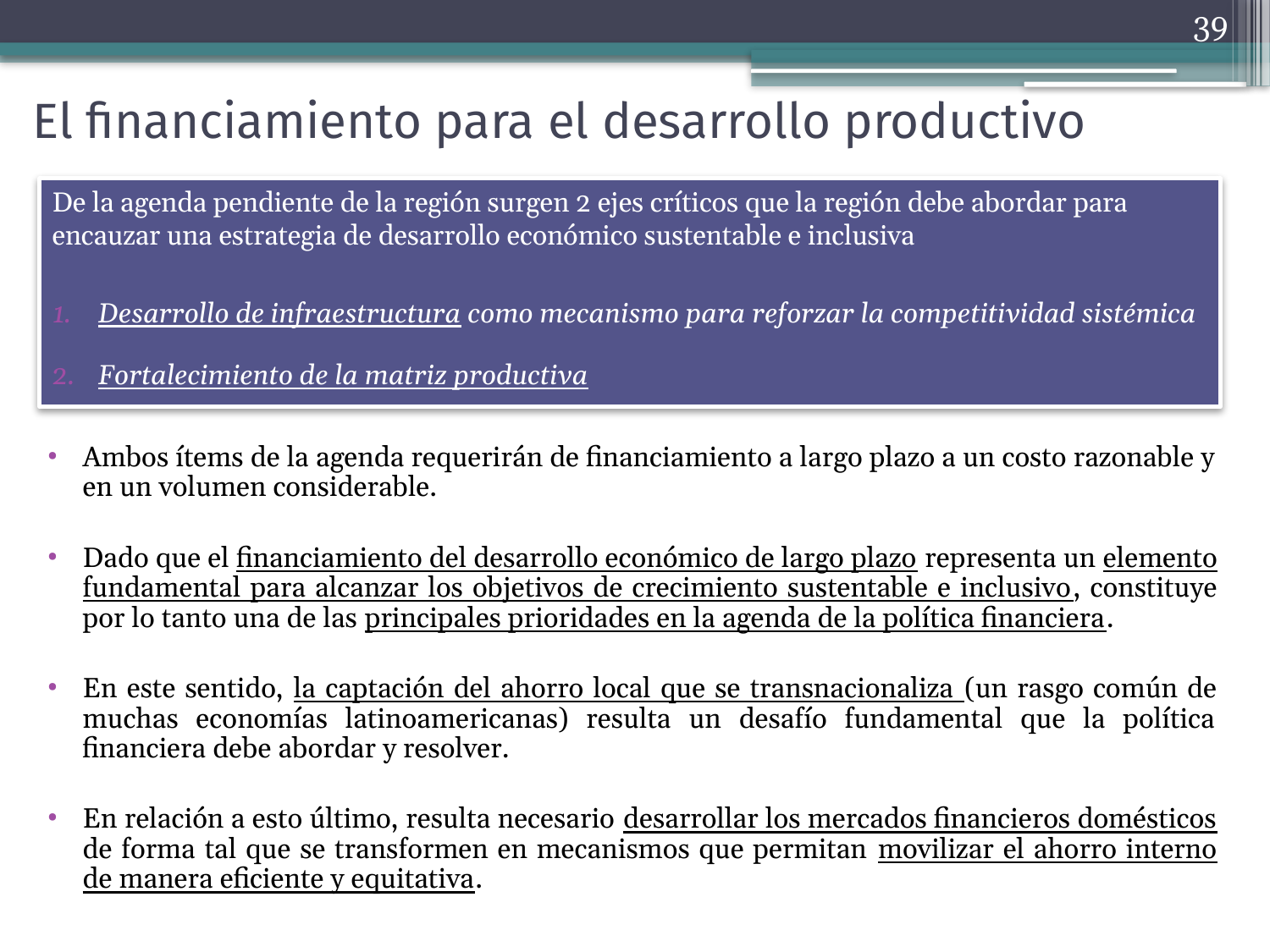

39
# El financiamiento para el desarrollo productivo
De la agenda pendiente de la región surgen 2 ejes críticos que la región debe abordar para encauzar una estrategia de desarrollo económico sustentable e inclusiva

Desarrollo de infraestructura como mecanismo para reforzar la competitividad sistémica

Fortalecimiento de la matriz productiva
Ambos ítems de la agenda requerirán de financiamiento a largo plazo a un costo razonable y en un volumen considerable.

Dado que el financiamiento del desarrollo económico de largo plazo representa un elemento fundamental para alcanzar los objetivos de crecimiento sustentable e inclusivo, constituye por lo tanto una de las principales prioridades en la agenda de la política financiera.

En este sentido, la captación del ahorro local que se transnacionaliza (un rasgo común de muchas economías latinoamericanas) resulta un desafío fundamental que la política financiera debe abordar y resolver.

En relación a esto último, resulta necesario desarrollar los mercados financieros domésticos de forma tal que se transformen en mecanismos que permitan movilizar el ahorro interno de manera eficiente y equitativa.